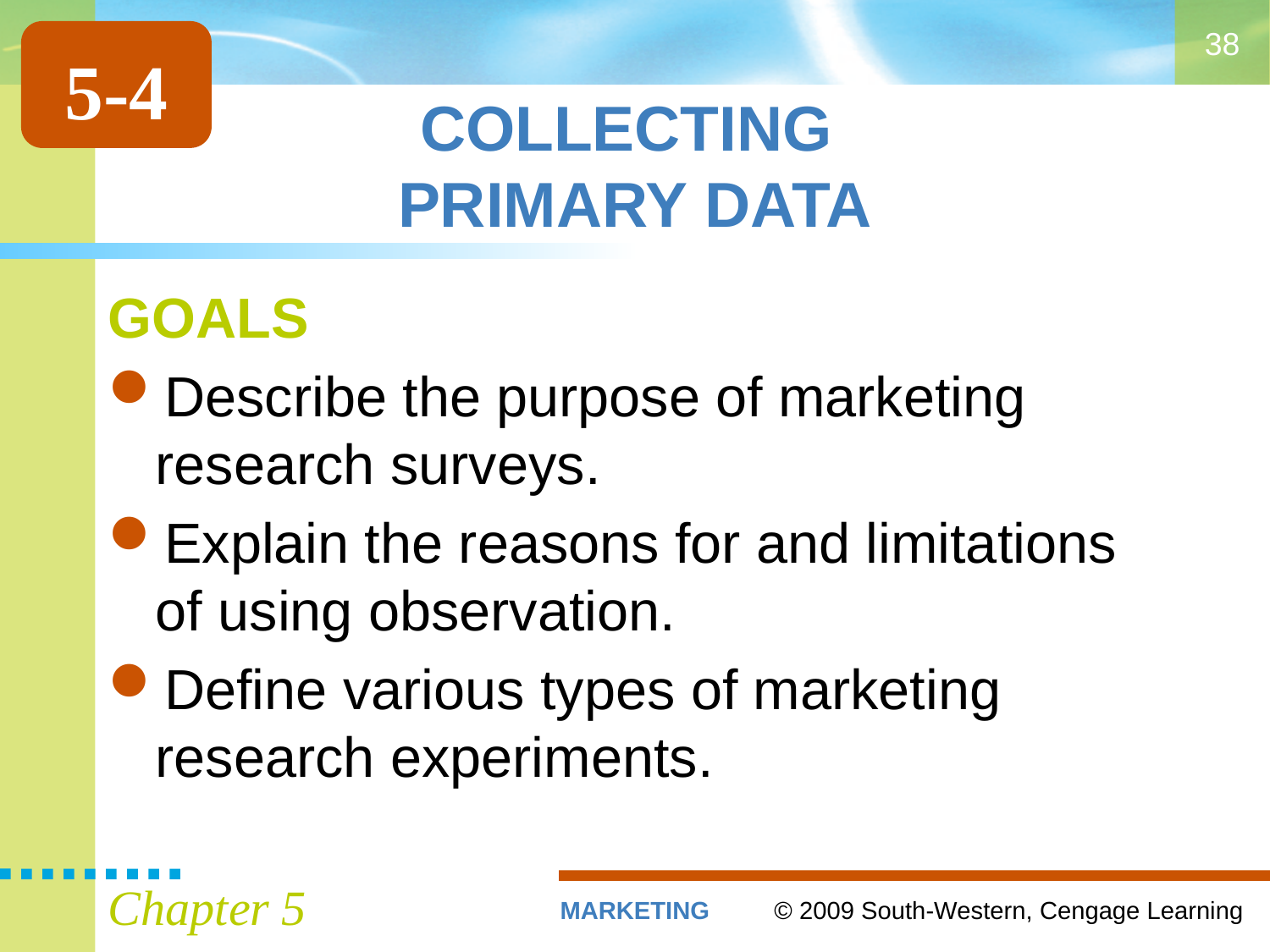

38
5-4
# COLLECTING PRIMARY DATA
GOALS
Describe the purpose of marketing research surveys.
Explain the reasons for and limitations of using observation.
Define various types of marketing research experiments.
Chapter 5